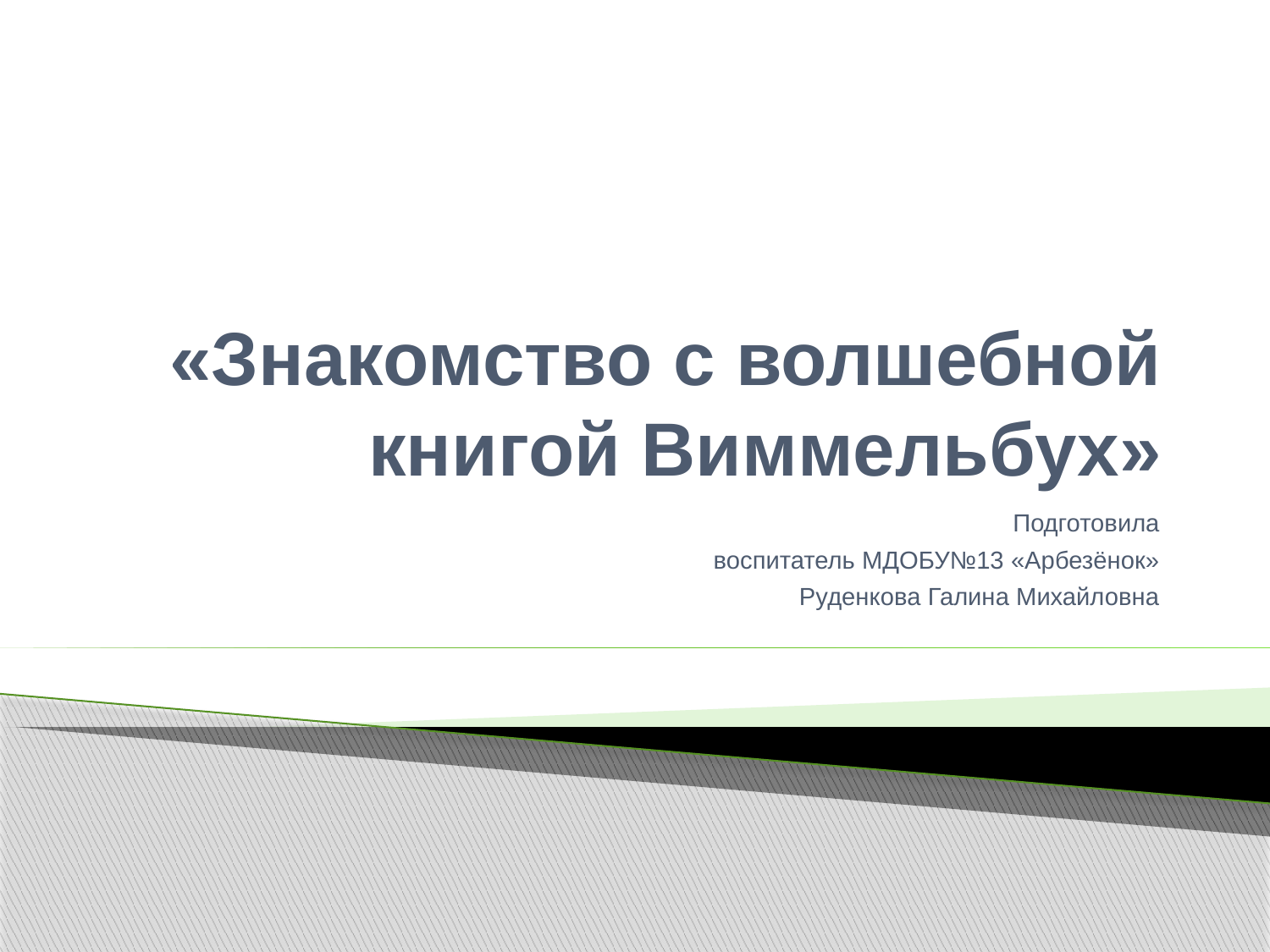

# «Знакомство с волшебной книгой Виммельбух»
Подготовила
 воспитатель МДОБУ№13 «Арбезёнок»
Руденкова Галина Михайловна